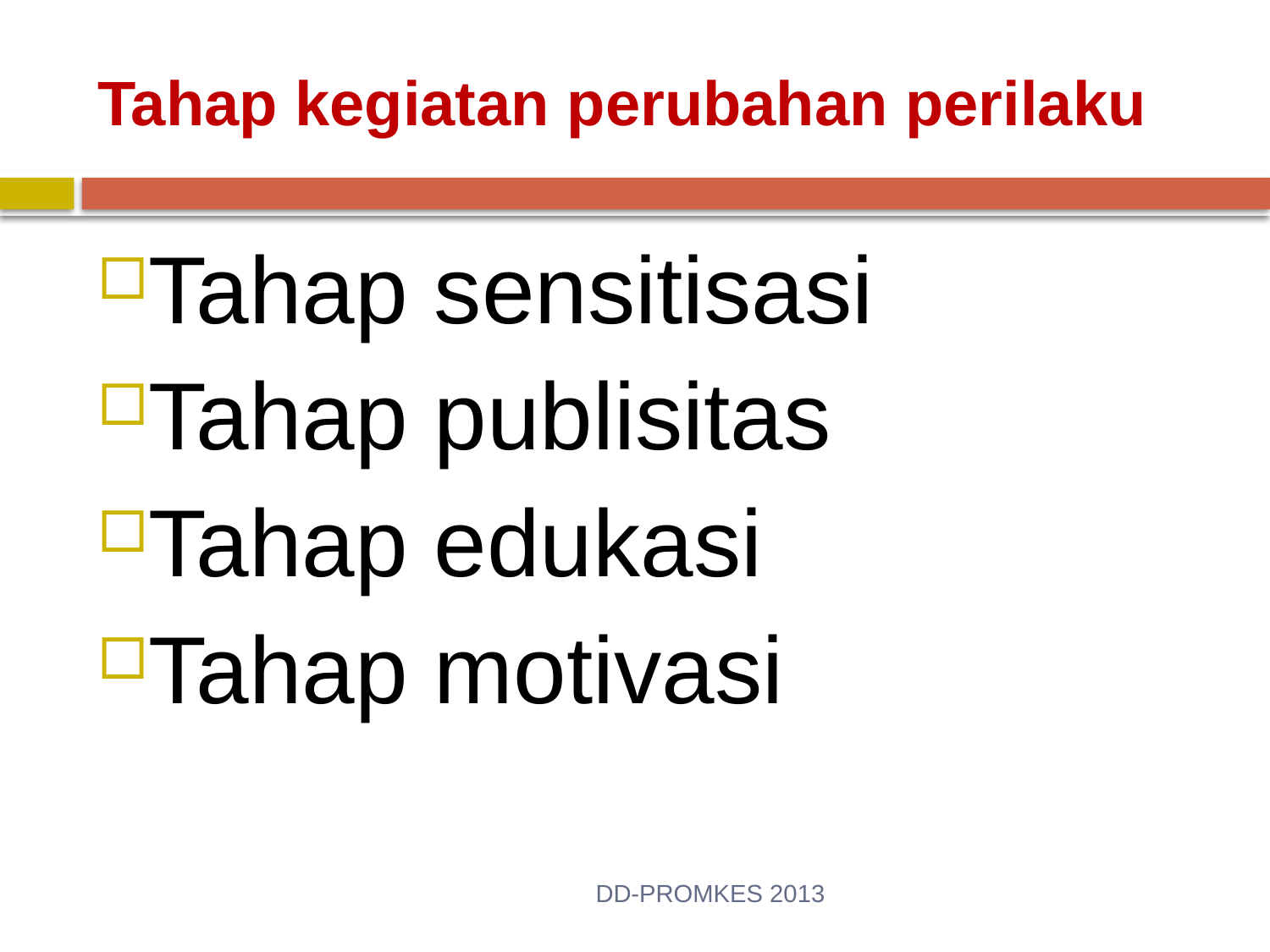

# Tahap kegiatan perubahan perilaku
Tahap sensitisasi
Tahap publisitas
Tahap edukasi
Tahap motivasi
DD-PROMKES 2013